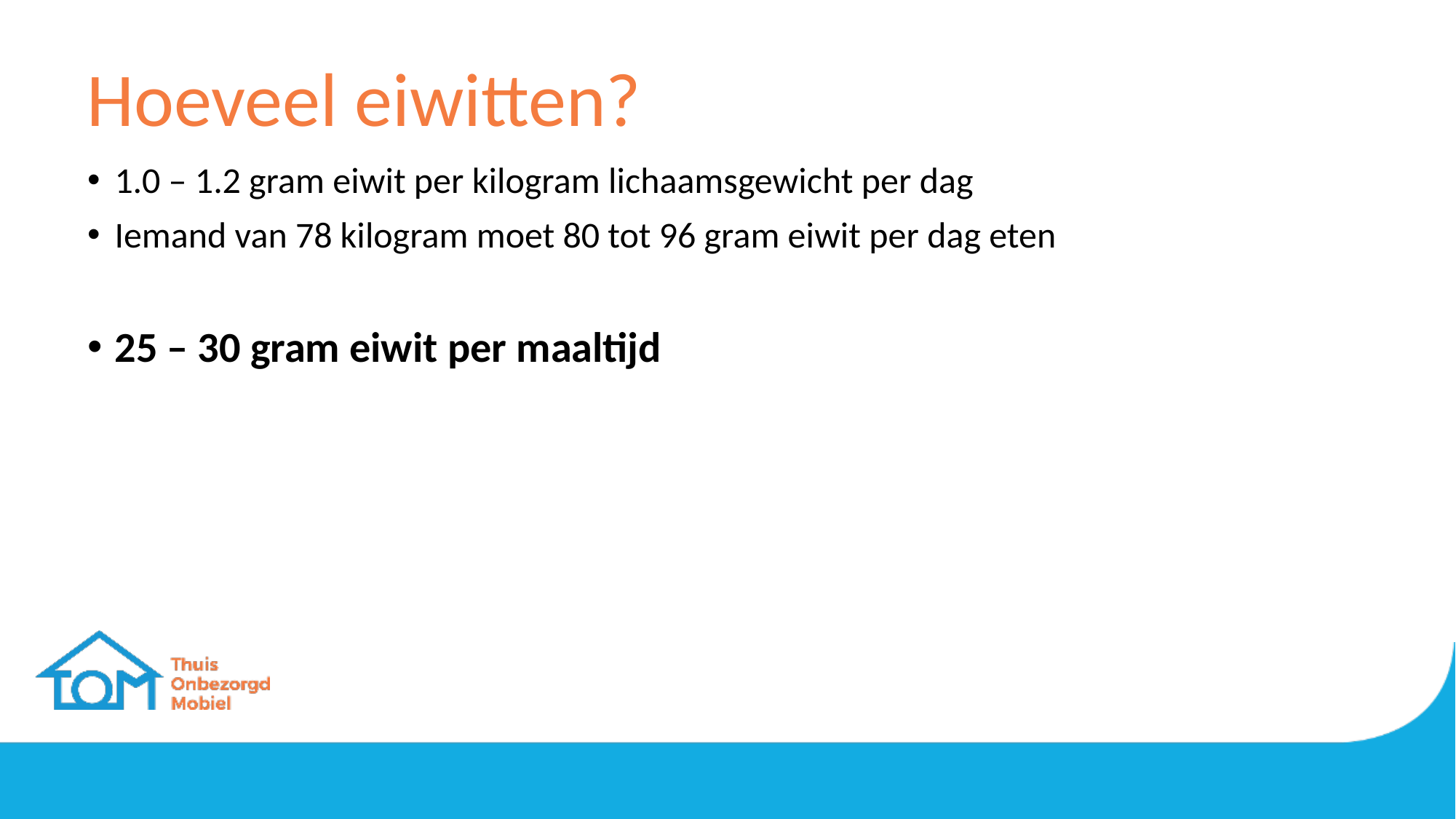

# Hoeveel eiwitten?
1.0 – 1.2 gram eiwit per kilogram lichaamsgewicht per dag
Iemand van 78 kilogram moet 80 tot 96 gram eiwit per dag eten

25 – 30 gram eiwit per maaltijd